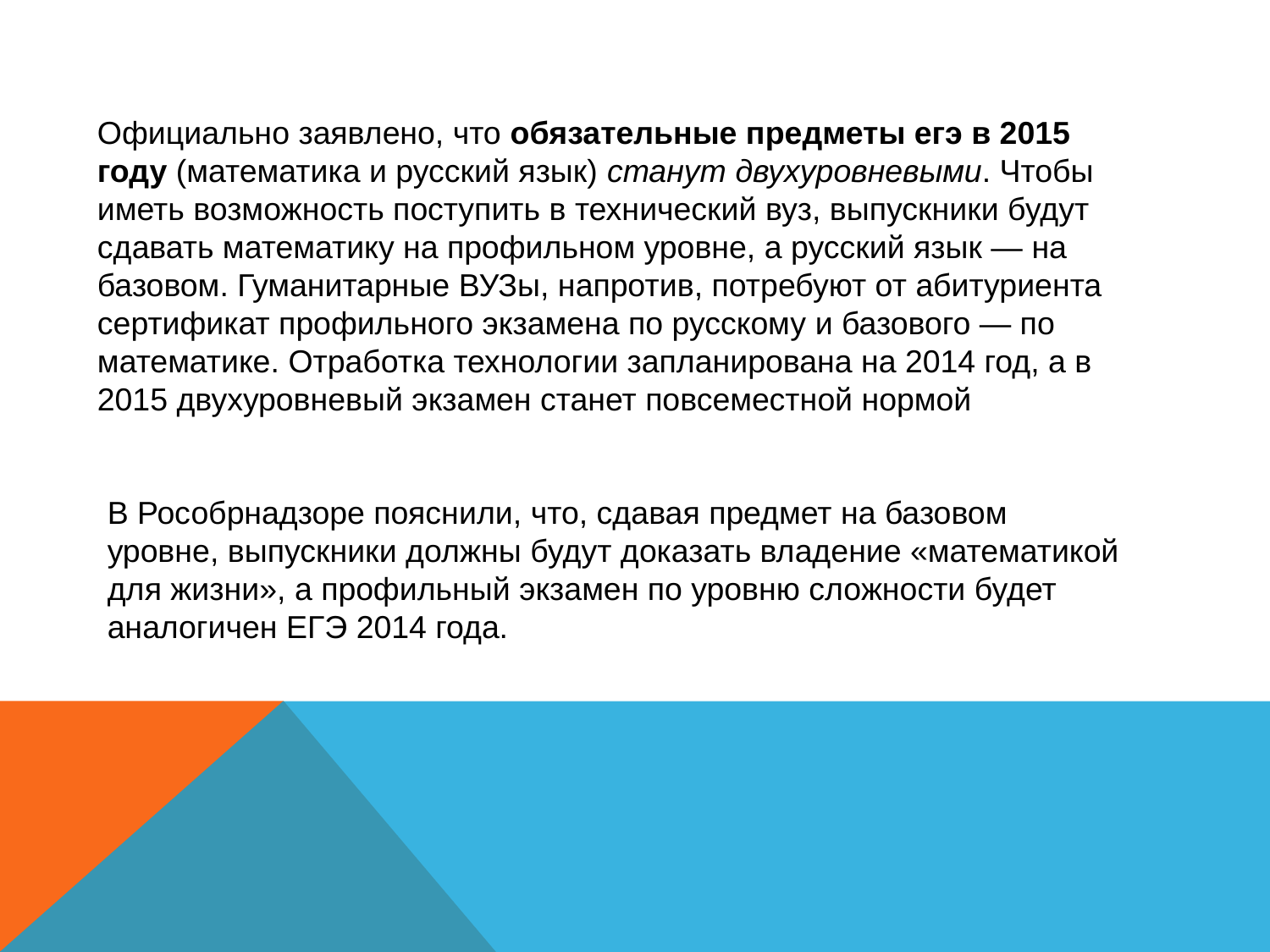

Официально заявлено, что обязательные предметы егэ в 2015 году (математика и русский язык) станут двухуровневыми. Чтобы иметь возможность поступить в технический вуз, выпускники будут сдавать математику на профильном уровне, а русский язык — на базовом. Гуманитарные ВУЗы, напротив, потребуют от абитуриента сертификат профильного экзамена по русскому и базового — по математике. Отработка технологии запланирована на 2014 год, а в 2015 двухуровневый экзамен станет повсеместной нормой
В Рособрнадзоре пояснили, что, сдавая предмет на базовом уровне, выпускники должны будут доказать владение «математикой для жизни», а профильный экзамен по уровню сложности будет аналогичен ЕГЭ 2014 года.